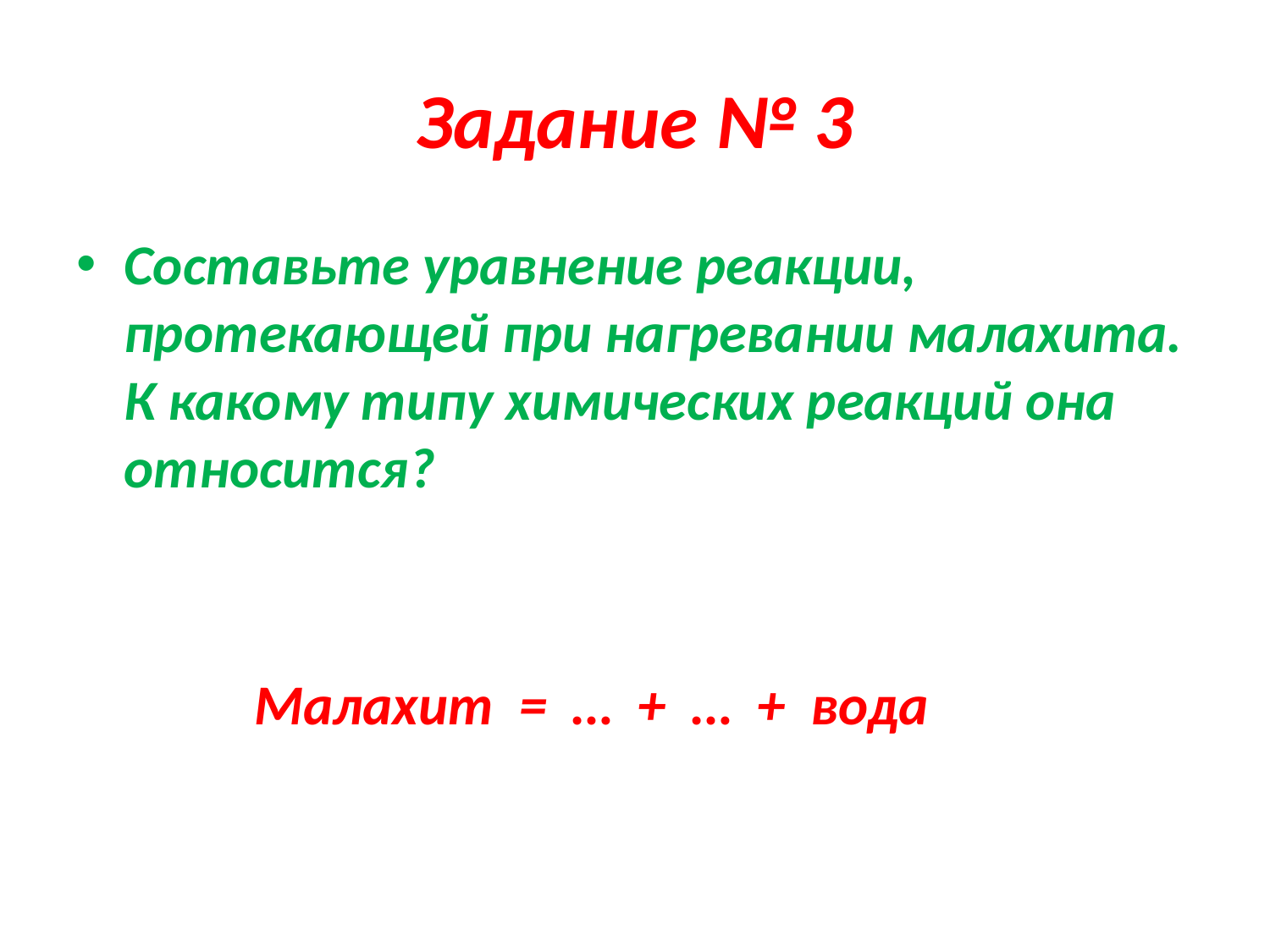

# Задание № 3
Составьте уравнение реакции, протекающей при нагревании малахита. К какому типу химических реакций она относится?

              Малахит  =  …  +  …  +  вода